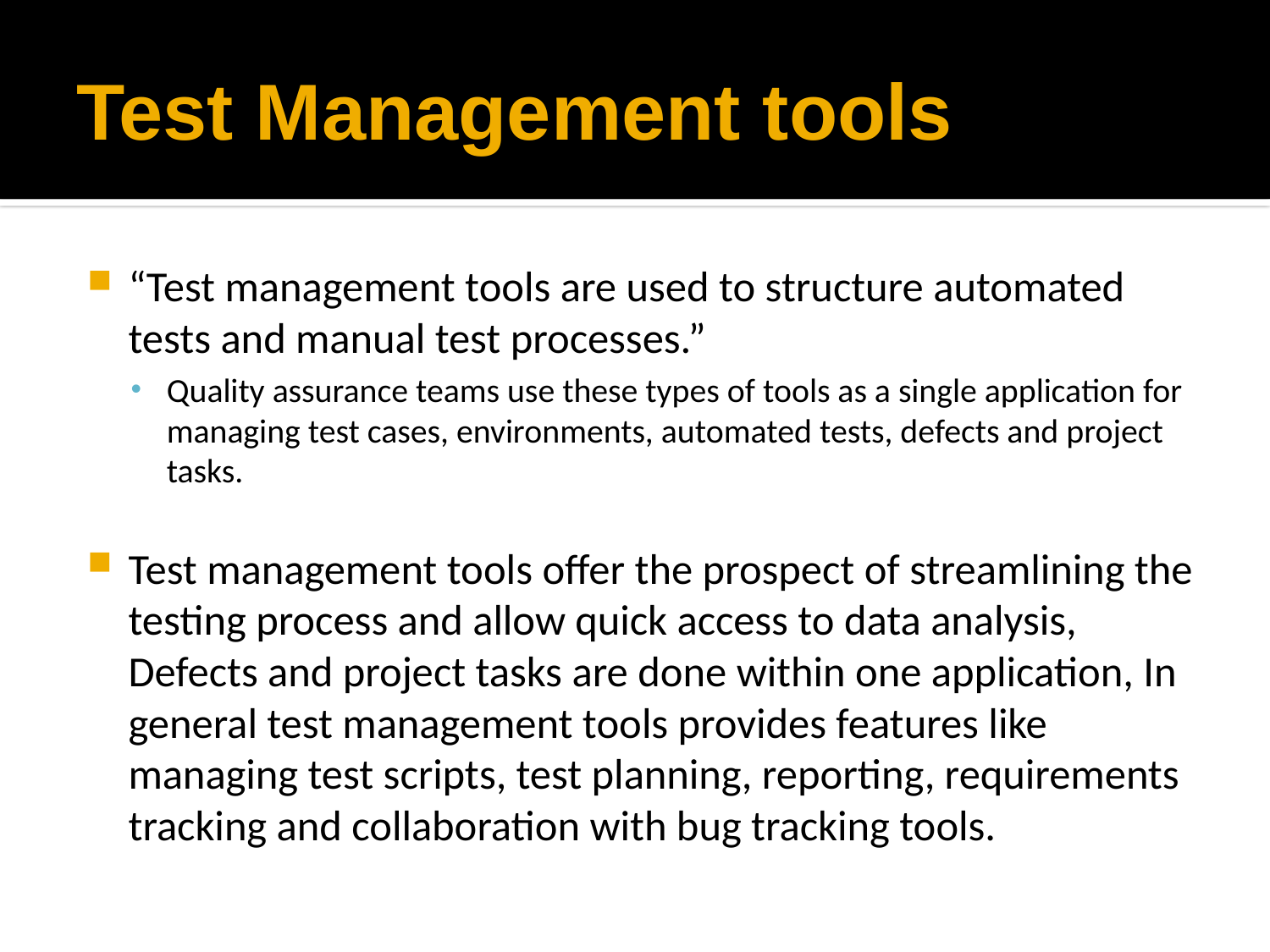

# Test Management tools
“Test management tools are used to structure automated tests and manual test processes.”
Quality assurance teams use these types of tools as a single application for managing test cases, environments, automated tests, defects and project tasks.

Test management tools offer the prospect of streamlining the testing process and allow quick access to data analysis, Defects and project tasks are done within one application, In general test management tools provides features like managing test scripts, test planning, reporting, requirements tracking and collaboration with bug tracking tools.